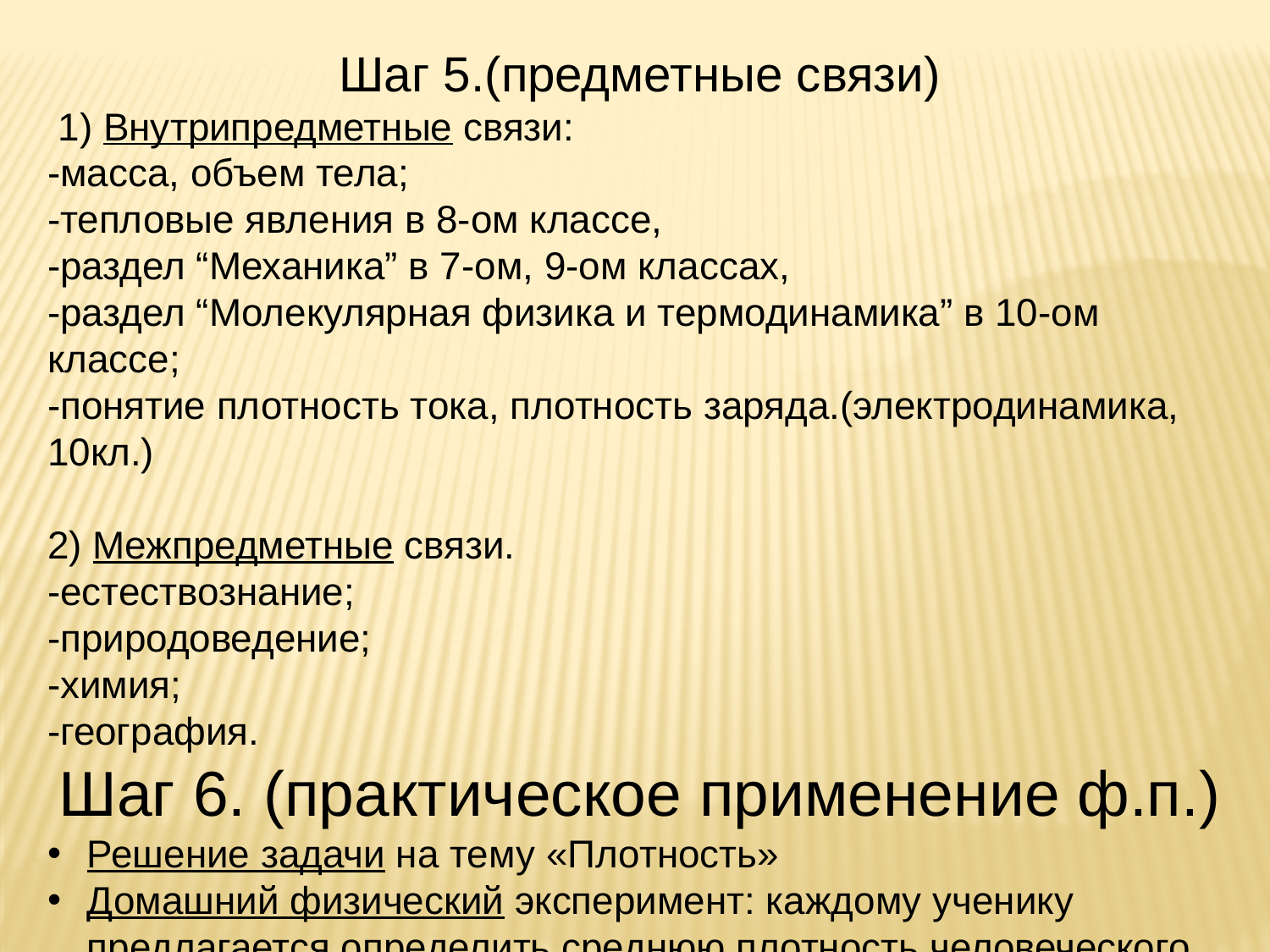

Шаг 5.(предметные связи)
 1) Внутрипредметные связи:
-масса, объем тела;
-тепловые явления в 8-ом классе,
-раздел “Механика” в 7-ом, 9-ом классах,
-раздел “Молекулярная физика и термодинамика” в 10-ом классе;
-понятие плотность тока, плотность заряда.(электродинамика, 10кл.)

2) Межпредметные связи.
-естествознание;
-природоведение;
-химия;
-география.
Шаг 6. (практическое применение ф.п.)
Решение задачи на тему «Плотность»
Домашний физический эксперимент: каждому ученику предлагается определить среднюю плотность человеческого тела